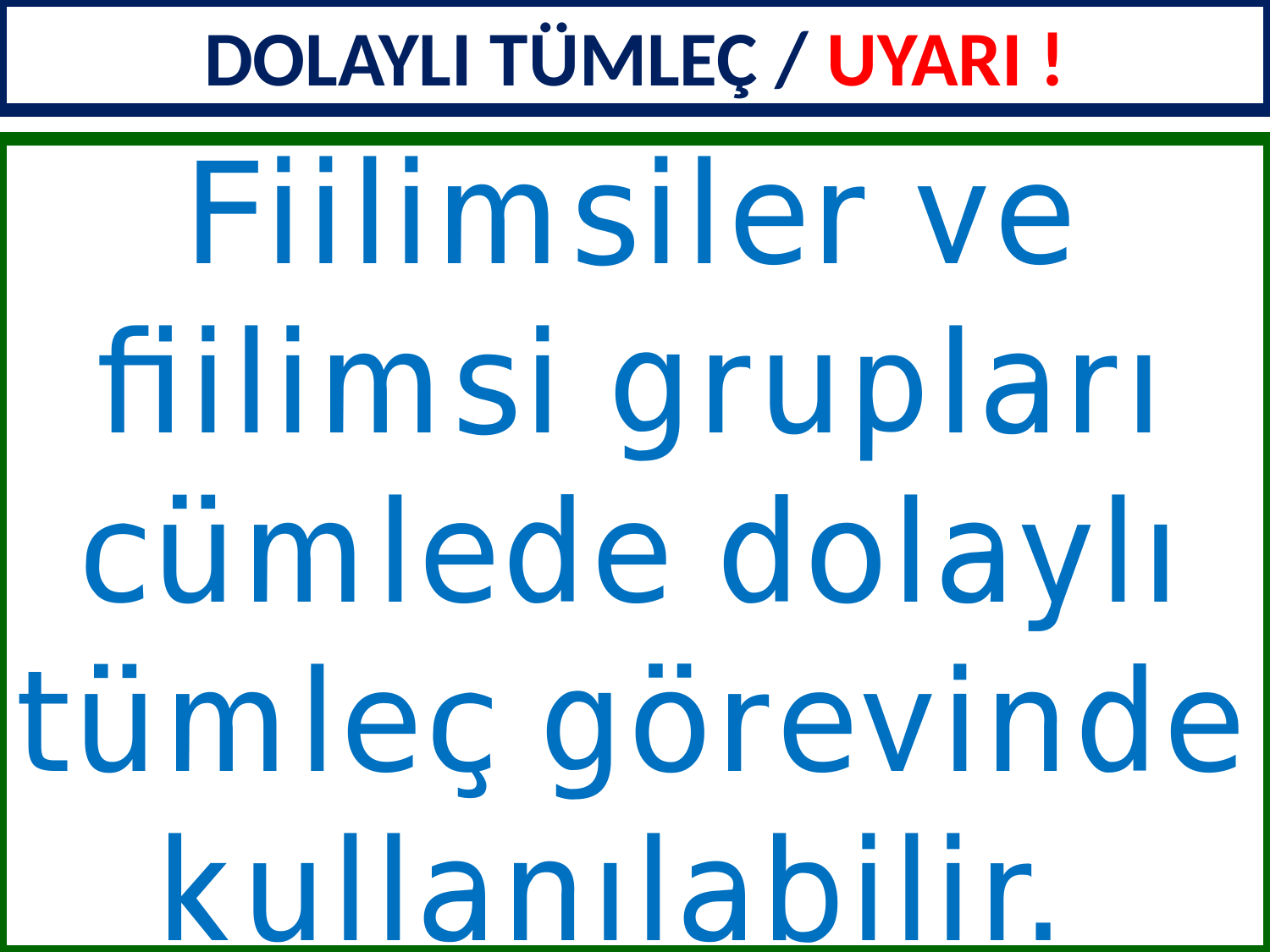

DOLAYLI TÜMLEÇ / UYARI !
Fiilimsiler ve fiilimsi grupları cümlede dolaylı tümleç görevinde kullanılabilir.